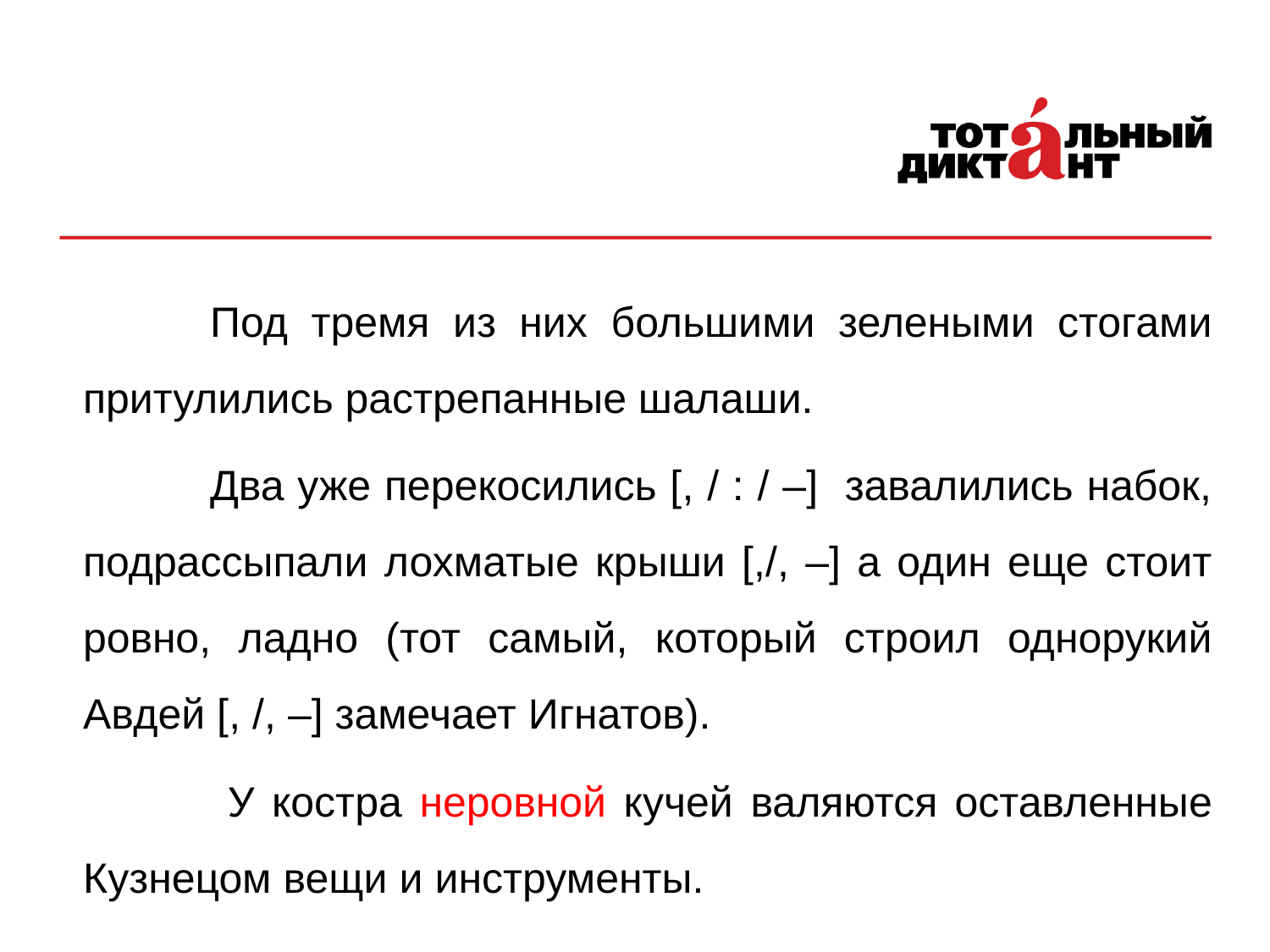

Под тремя из них большими зелеными стогами притулились растрепанные шалаши.
	Два уже перекосились [, / : / –]  завалились набок, подрассыпали лохматые крыши [,/, –] а один еще стоит ровно, ладно (тот самый, который строил однорукий Авдей [, /, –] замечает Игнатов).
	 У костра неровной кучей валяются оставленные Кузнецом вещи и инструменты.